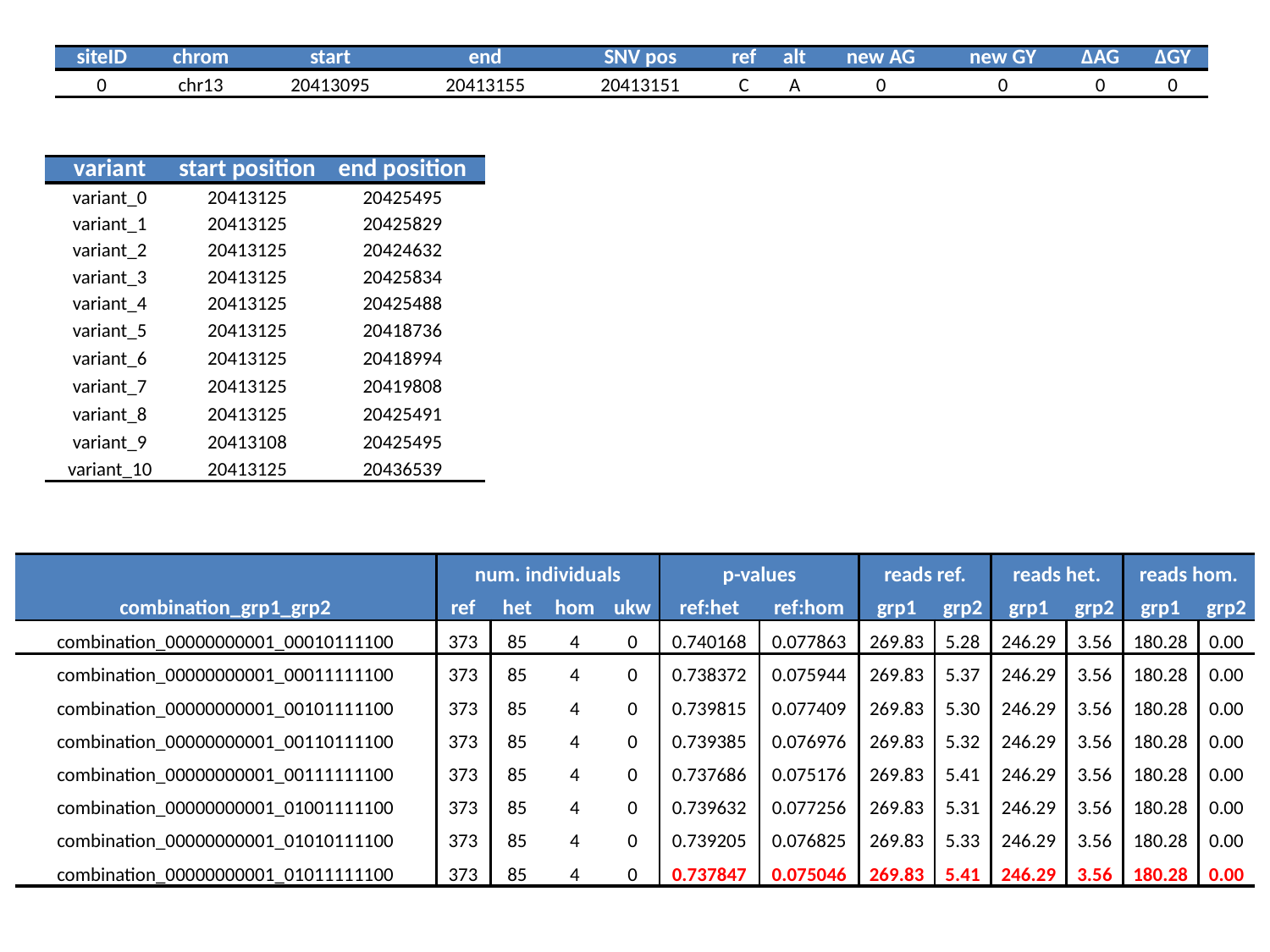

| siteID | chrom | start | end | SNV pos | ref | alt | new AG | new GY | ΔAG | ΔGY |
| --- | --- | --- | --- | --- | --- | --- | --- | --- | --- | --- |
| 0 | chr13 | 20413095 | 20413155 | 20413151 | C | A | 0 | 0 | 0 | 0 |
| variant | start position | end position |
| --- | --- | --- |
| variant\_0 | 20413125 | 20425495 |
| variant\_1 | 20413125 | 20425829 |
| variant\_2 | 20413125 | 20424632 |
| variant\_3 | 20413125 | 20425834 |
| variant\_4 | 20413125 | 20425488 |
| variant\_5 | 20413125 | 20418736 |
| variant\_6 | 20413125 | 20418994 |
| variant\_7 | 20413125 | 20419808 |
| variant\_8 | 20413125 | 20425491 |
| variant\_9 | 20413108 | 20425495 |
| variant\_10 | 20413125 | 20436539 |
|  | num. individuals |  |  |  | p-values |  | reads ref. |  | reads het. |  | reads hom. |  |
| --- | --- | --- | --- | --- | --- | --- | --- | --- | --- | --- | --- | --- |
| combination\_grp1\_grp2 | ref | het | hom | ukw | ref:het | ref:hom | grp1 | grp2 | grp1 | grp2 | grp1 | grp2 |
| combination\_00000000001\_00010111100 | 373 | 85 | 4 | 0 | 0.740168 | 0.077863 | 269.83 | 5.28 | 246.29 | 3.56 | 180.28 | 0.00 |
| combination\_00000000001\_00011111100 | 373 | 85 | 4 | 0 | 0.738372 | 0.075944 | 269.83 | 5.37 | 246.29 | 3.56 | 180.28 | 0.00 |
| combination\_00000000001\_00101111100 | 373 | 85 | 4 | 0 | 0.739815 | 0.077409 | 269.83 | 5.30 | 246.29 | 3.56 | 180.28 | 0.00 |
| combination\_00000000001\_00110111100 | 373 | 85 | 4 | 0 | 0.739385 | 0.076976 | 269.83 | 5.32 | 246.29 | 3.56 | 180.28 | 0.00 |
| combination\_00000000001\_00111111100 | 373 | 85 | 4 | 0 | 0.737686 | 0.075176 | 269.83 | 5.41 | 246.29 | 3.56 | 180.28 | 0.00 |
| combination\_00000000001\_01001111100 | 373 | 85 | 4 | 0 | 0.739632 | 0.077256 | 269.83 | 5.31 | 246.29 | 3.56 | 180.28 | 0.00 |
| combination\_00000000001\_01010111100 | 373 | 85 | 4 | 0 | 0.739205 | 0.076825 | 269.83 | 5.33 | 246.29 | 3.56 | 180.28 | 0.00 |
| combination\_00000000001\_01011111100 | 373 | 85 | 4 | 0 | 0.737847 | 0.075046 | 269.83 | 5.41 | 246.29 | 3.56 | 180.28 | 0.00 |